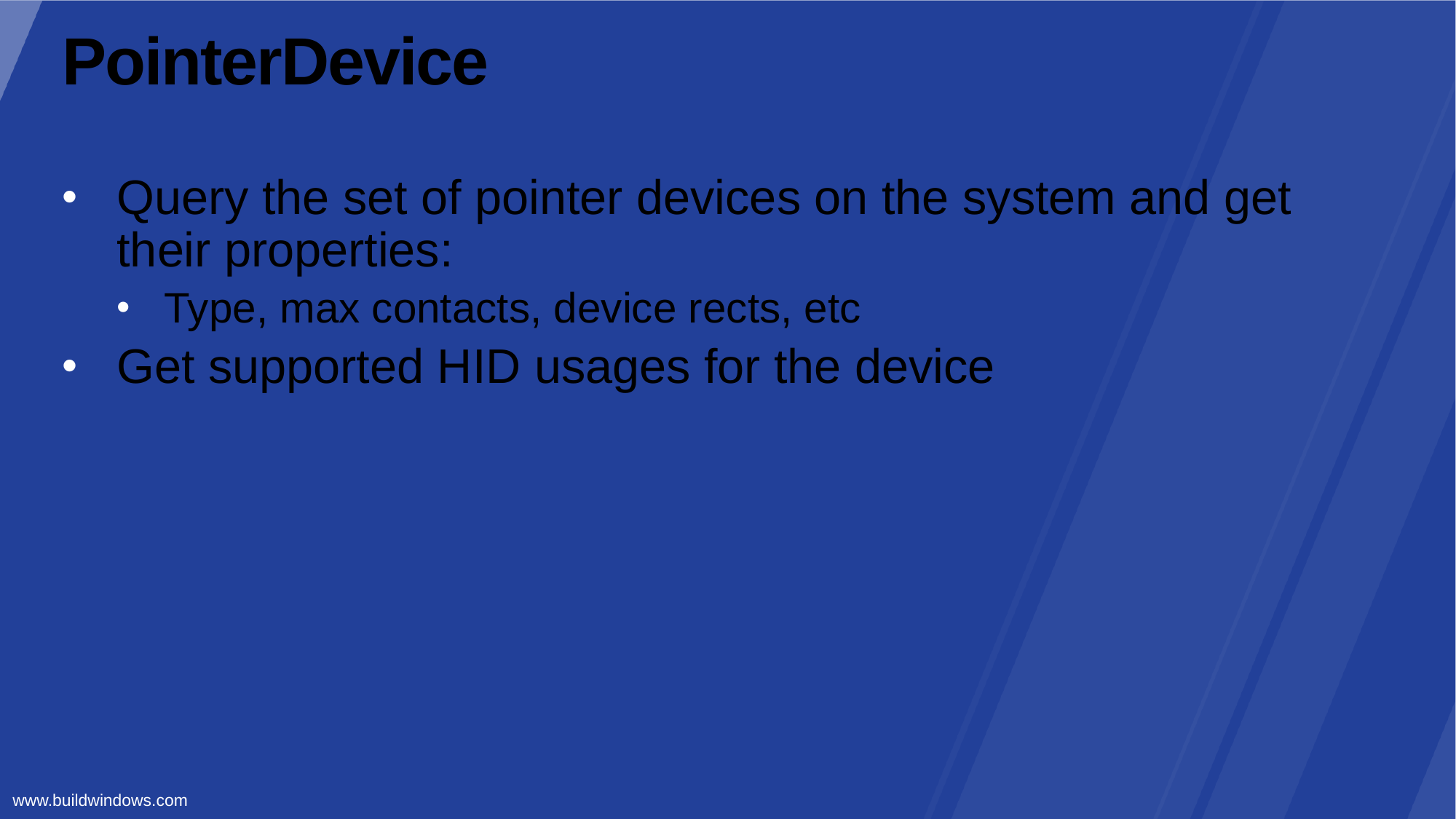

# PointerDevice
Query the set of pointer devices on the system and get their properties:
Type, max contacts, device rects, etc
Get supported HID usages for the device